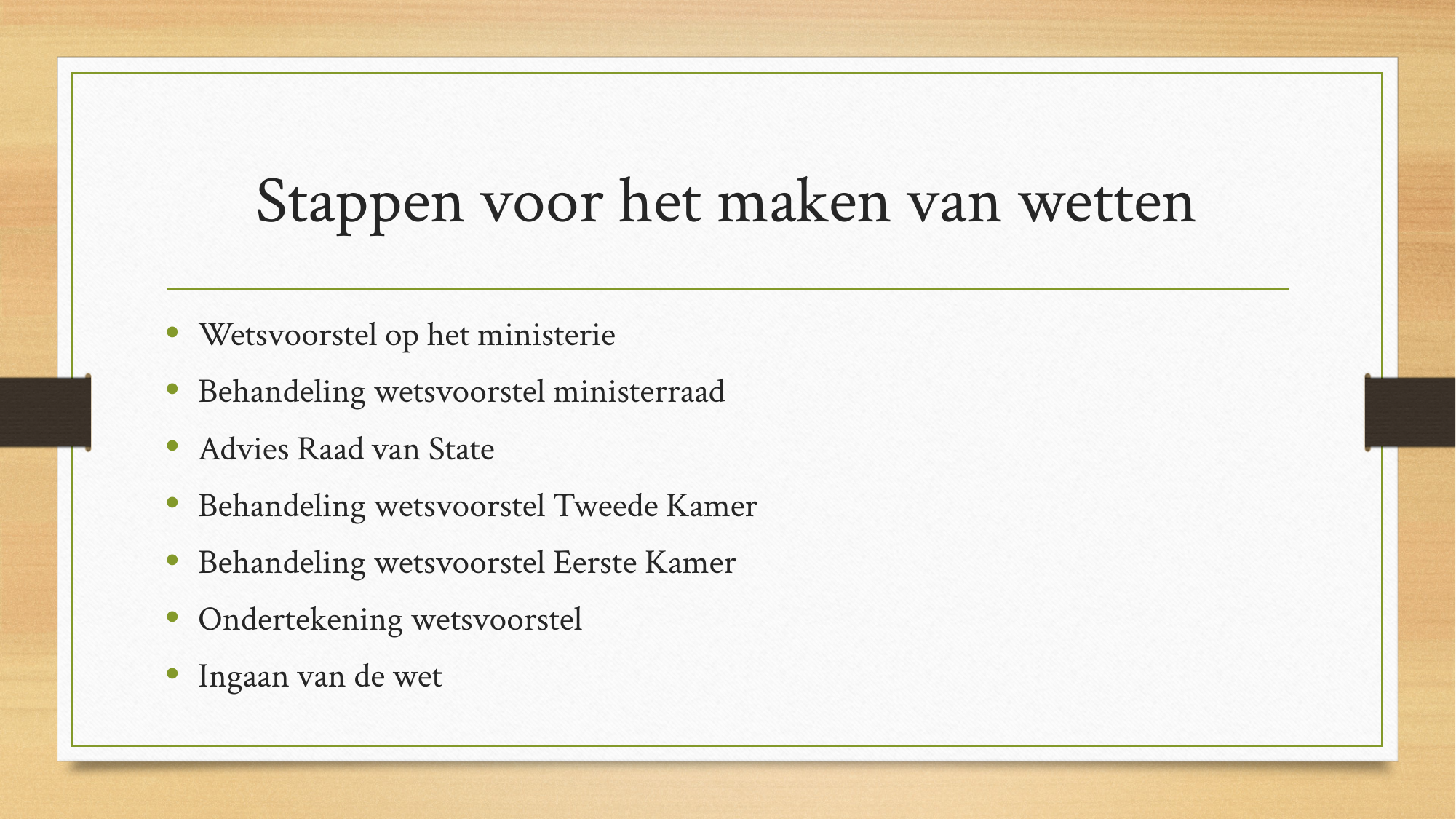

# Stappen voor het maken van wetten
Wetsvoorstel op het ministerie
Behandeling wetsvoorstel ministerraad
Advies Raad van State
Behandeling wetsvoorstel Tweede Kamer
Behandeling wetsvoorstel Eerste Kamer
Ondertekening wetsvoorstel
Ingaan van de wet